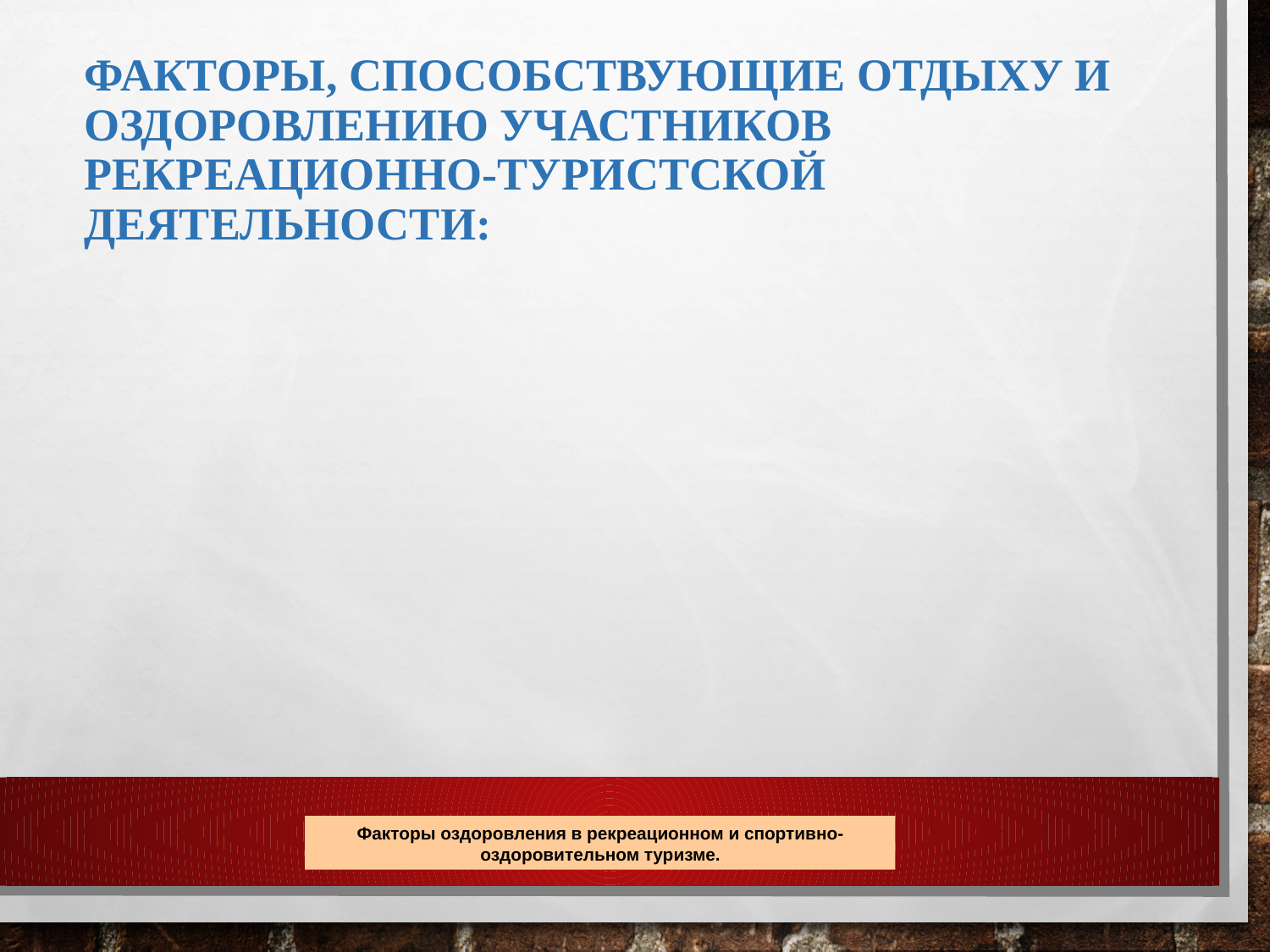

# Факторы, способствующие отдыху и оздоровлению участников рекреационно-туристской деятельности:
Оздоровле-ние

Мышечная активность
(тренир.)

Природные рекреацион-ные ресурсы

Режим питания, физ.нагруз-ки и отдыха

Туристский сервис

Смена обстановки
Факторы оздоровления в рекреационном и спортивно-оздоровительном туризме.